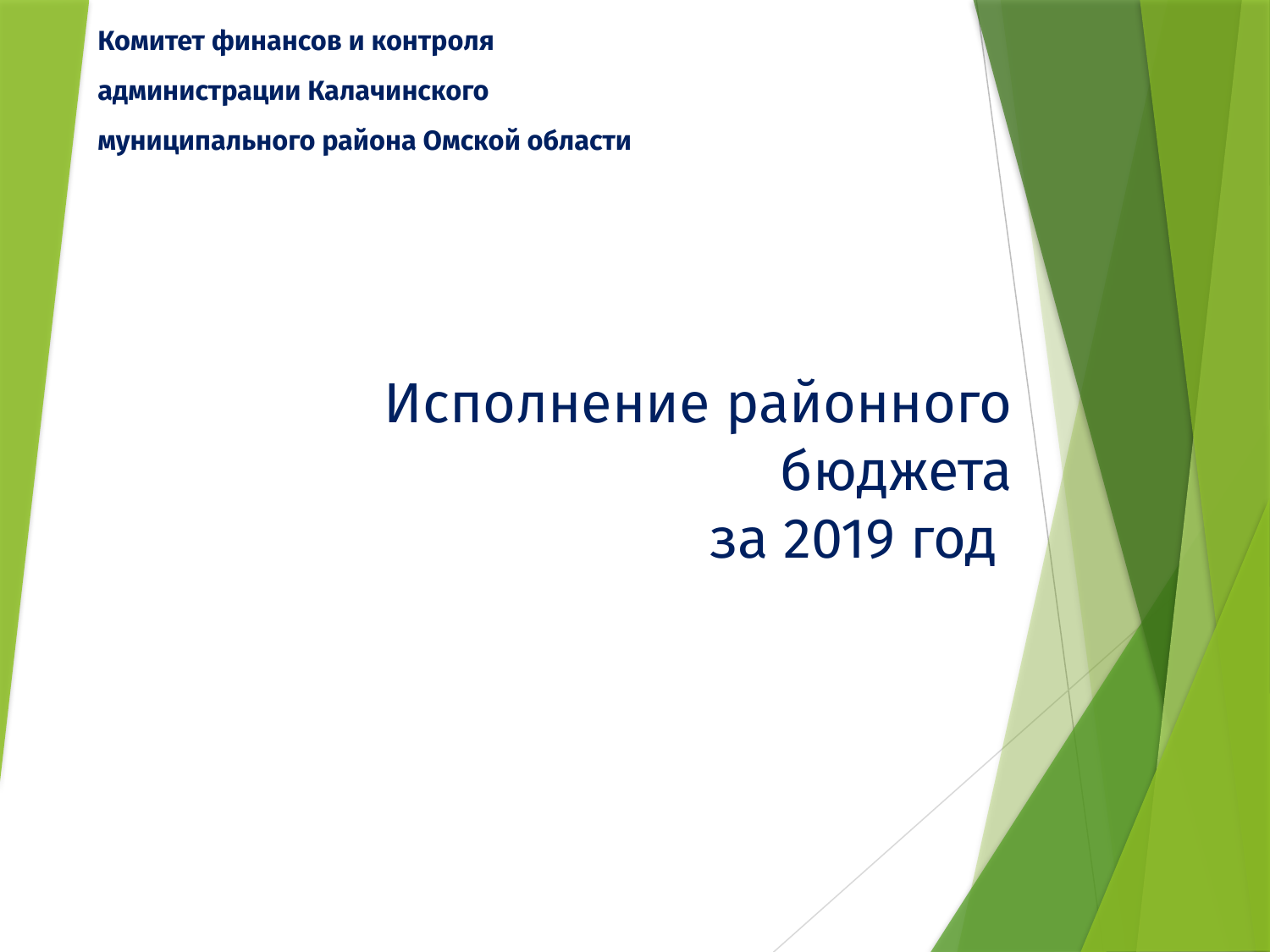

Комитет финансов и контроля
администрации Калачинского
муниципального района Омской области
# Исполнение районного бюджета за 2019 год